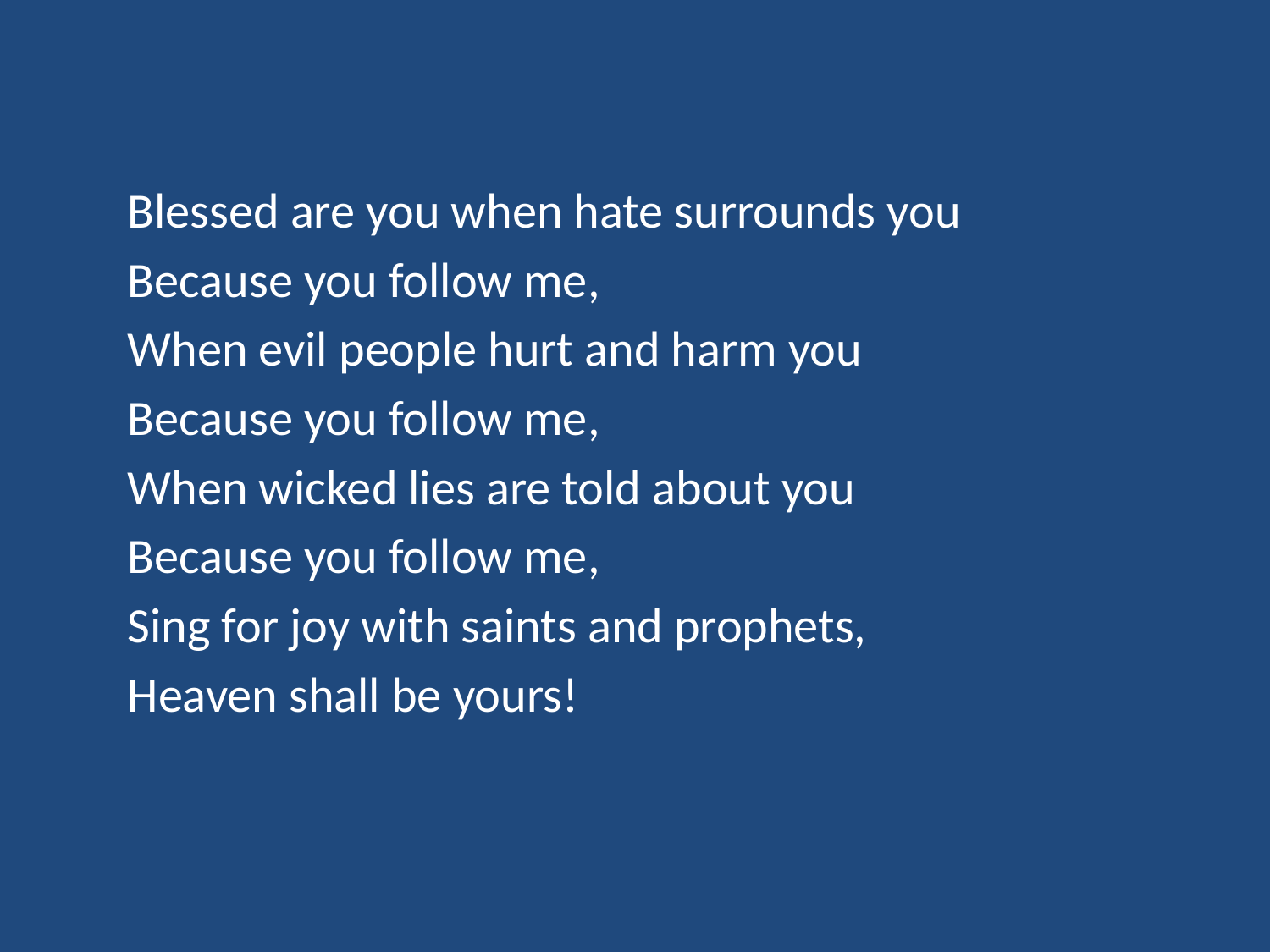

Blessed are you when hate surrounds you
Because you follow me,
When evil people hurt and harm you
Because you follow me,
When wicked lies are told about you
Because you follow me,
Sing for joy with saints and prophets,
Heaven shall be yours!